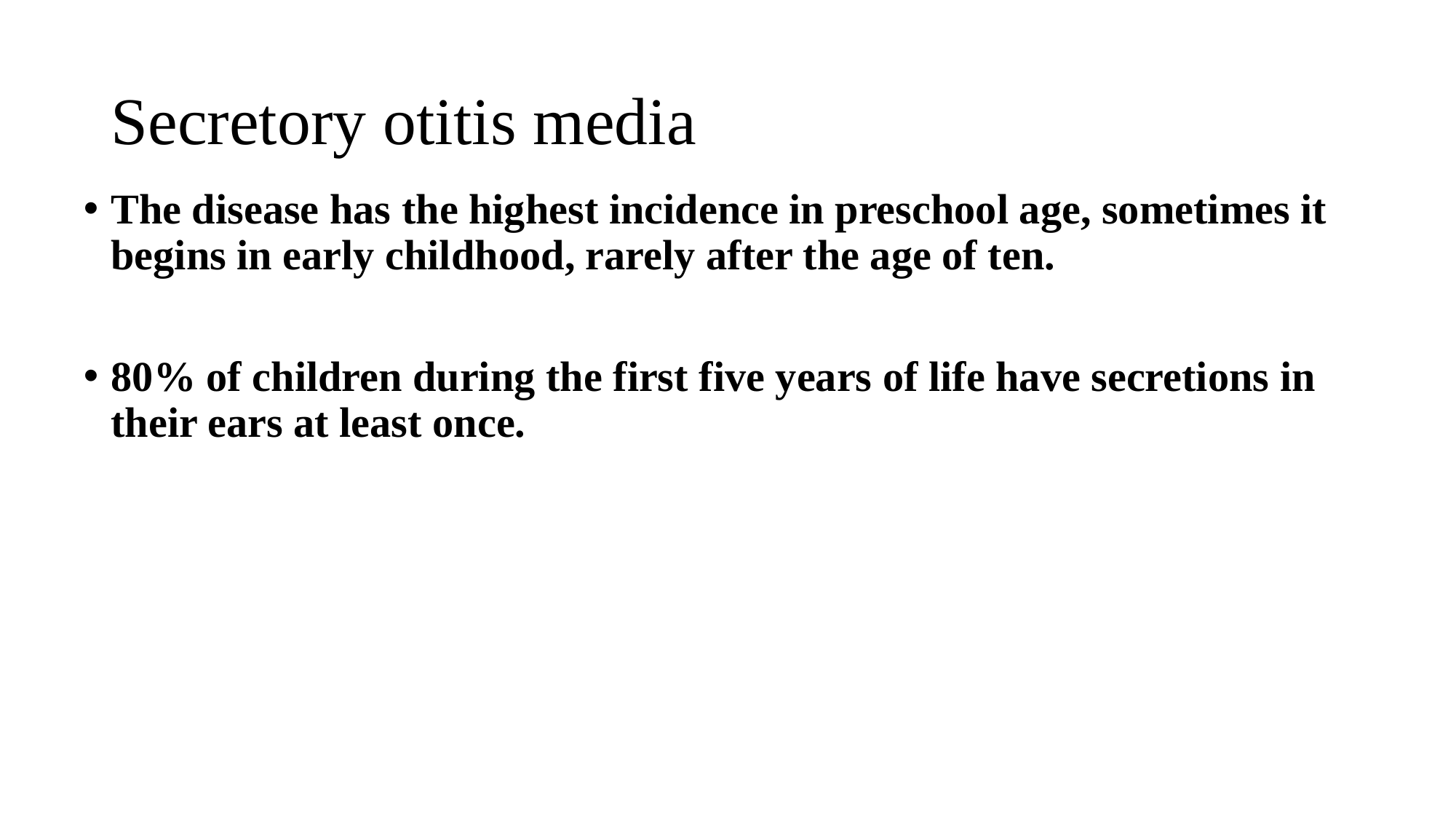

# Secretory otitis media
The disease has the highest incidence in preschool age, sometimes it begins in early childhood, rarely after the age of ten.

80% of children during the first five years of life have secretions in their ears at least once.